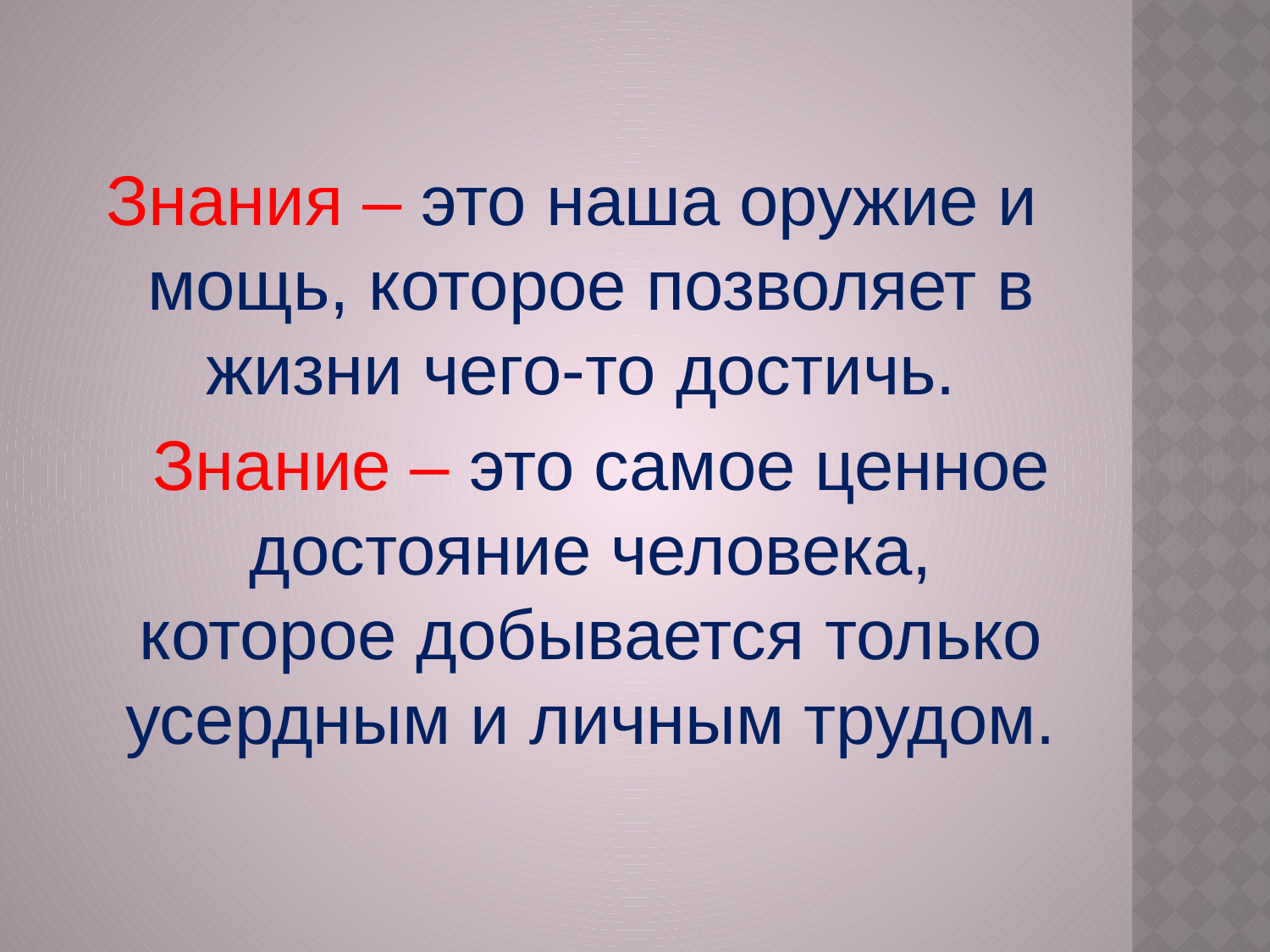

Знания – это наша оружие и мощь, которое позволяет в жизни чего-то достичь.
   Знание – это самое ценное достояние человека, которое добывается только усердным и личным трудом.